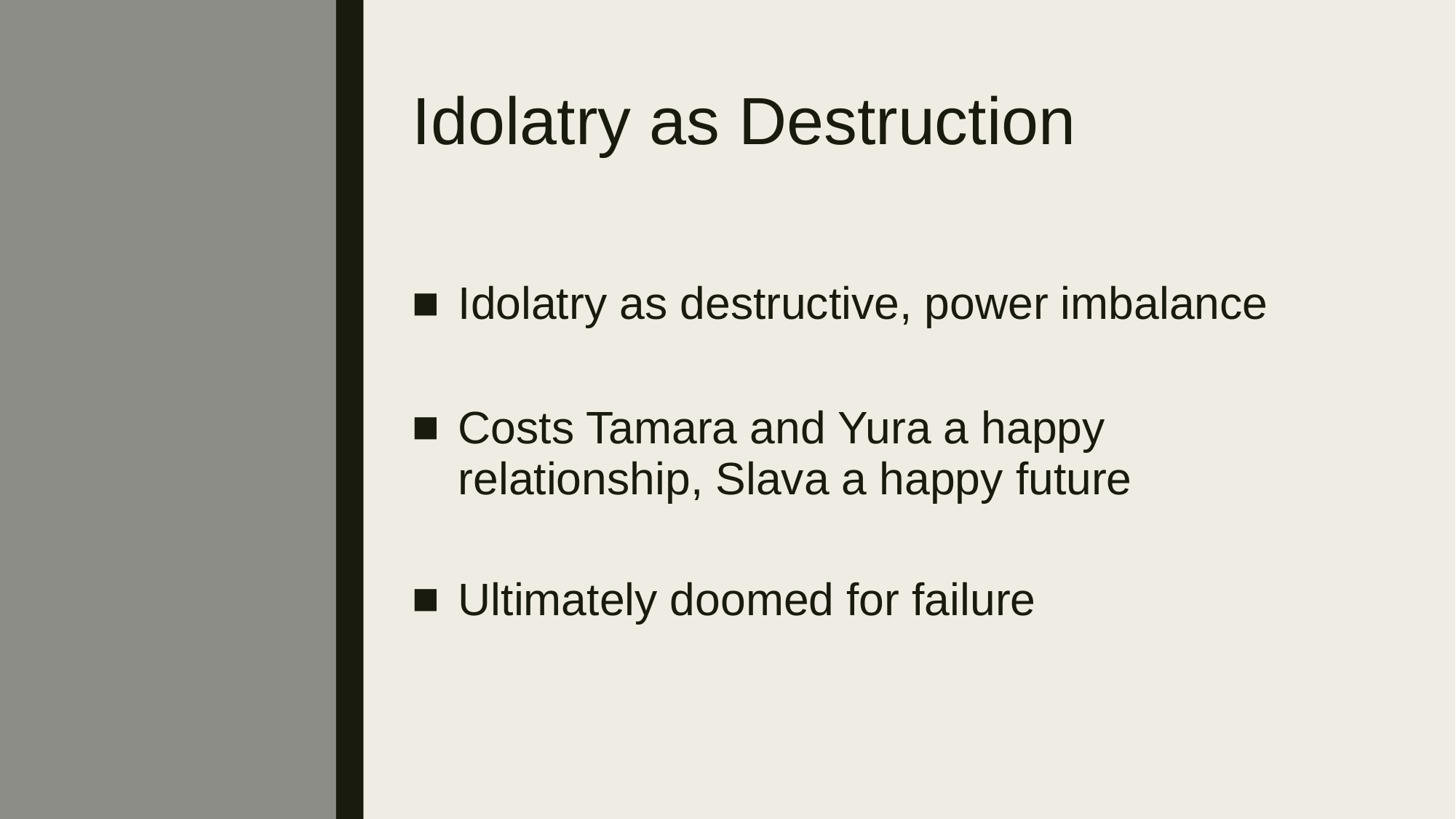

# Idolatry as Destruction
Idolatry as destructive, power imbalance
Costs Tamara and Yura a happy relationship, Slava a happy future
Ultimately doomed for failure